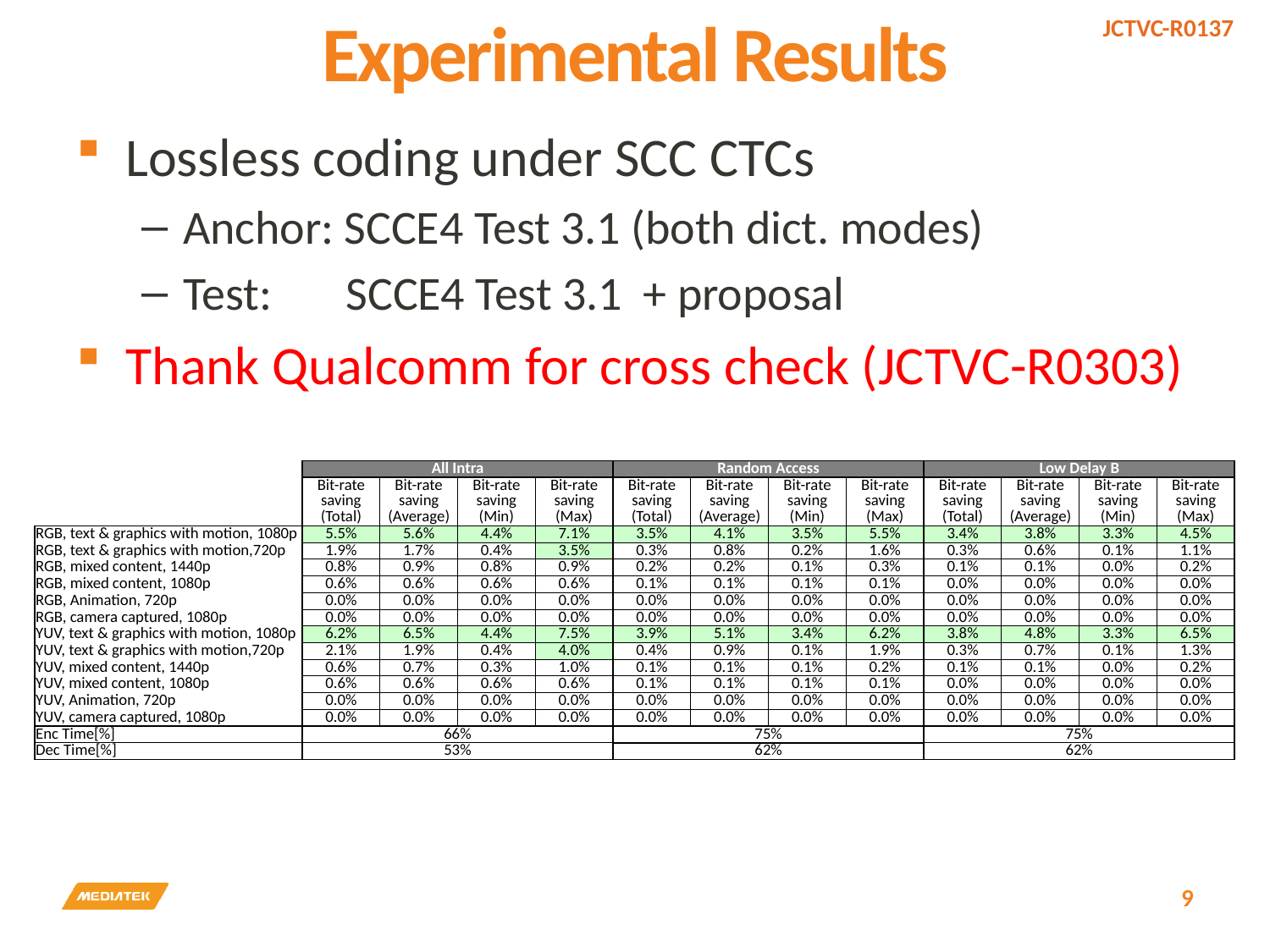

# Experimental Results
Lossless coding under SCC CTCs
Anchor: SCCE4 Test 3.1 (both dict. modes)
Test:       SCCE4 Test 3.1  + proposal
Thank Qualcomm for cross check (JCTVC-R0303)
|  | All Intra |  |  |  | Random Access |  |  |  | Low Delay B |  |  |  |
| --- | --- | --- | --- | --- | --- | --- | --- | --- | --- | --- | --- | --- |
|  | Bit-rate saving (Total) | Bit-rate saving (Average) | Bit-rate saving (Min) | Bit-rate saving (Max) | Bit-rate saving (Total) | Bit-rate saving (Average) | Bit-rate saving (Min) | Bit-rate saving (Max) | Bit-rate saving (Total) | Bit-rate saving (Average) | Bit-rate saving (Min) | Bit-rate saving (Max) |
|  |  |  |  |  |  |  |  |  |  |  |  |  |
| RGB, text & graphics with motion, 1080p | 5.5% | 5.6% | 4.4% | 7.1% | 3.5% | 4.1% | 3.5% | 5.5% | 3.4% | 3.8% | 3.3% | 4.5% |
| RGB, text & graphics with motion,720p | 1.9% | 1.7% | 0.4% | 3.5% | 0.3% | 0.8% | 0.2% | 1.6% | 0.3% | 0.6% | 0.1% | 1.1% |
| RGB, mixed content, 1440p | 0.8% | 0.9% | 0.8% | 0.9% | 0.2% | 0.2% | 0.1% | 0.3% | 0.1% | 0.1% | 0.0% | 0.2% |
| RGB, mixed content, 1080p | 0.6% | 0.6% | 0.6% | 0.6% | 0.1% | 0.1% | 0.1% | 0.1% | 0.0% | 0.0% | 0.0% | 0.0% |
| RGB, Animation, 720p | 0.0% | 0.0% | 0.0% | 0.0% | 0.0% | 0.0% | 0.0% | 0.0% | 0.0% | 0.0% | 0.0% | 0.0% |
| RGB, camera captured, 1080p | 0.0% | 0.0% | 0.0% | 0.0% | 0.0% | 0.0% | 0.0% | 0.0% | 0.0% | 0.0% | 0.0% | 0.0% |
| YUV, text & graphics with motion, 1080p | 6.2% | 6.5% | 4.4% | 7.5% | 3.9% | 5.1% | 3.4% | 6.2% | 3.8% | 4.8% | 3.3% | 6.5% |
| YUV, text & graphics with motion,720p | 2.1% | 1.9% | 0.4% | 4.0% | 0.4% | 0.9% | 0.1% | 1.9% | 0.3% | 0.7% | 0.1% | 1.3% |
| YUV, mixed content, 1440p | 0.6% | 0.7% | 0.3% | 1.0% | 0.1% | 0.1% | 0.1% | 0.2% | 0.1% | 0.1% | 0.0% | 0.2% |
| YUV, mixed content, 1080p | 0.6% | 0.6% | 0.6% | 0.6% | 0.1% | 0.1% | 0.1% | 0.1% | 0.0% | 0.0% | 0.0% | 0.0% |
| YUV, Animation, 720p | 0.0% | 0.0% | 0.0% | 0.0% | 0.0% | 0.0% | 0.0% | 0.0% | 0.0% | 0.0% | 0.0% | 0.0% |
| YUV, camera captured, 1080p | 0.0% | 0.0% | 0.0% | 0.0% | 0.0% | 0.0% | 0.0% | 0.0% | 0.0% | 0.0% | 0.0% | 0.0% |
| Enc Time[%] | 66% |  |  |  | 75% |  |  |  | 75% |  |  |  |
| Dec Time[%] | 53% |  |  |  | 62% |  |  |  | 62% |  |  |  |
9